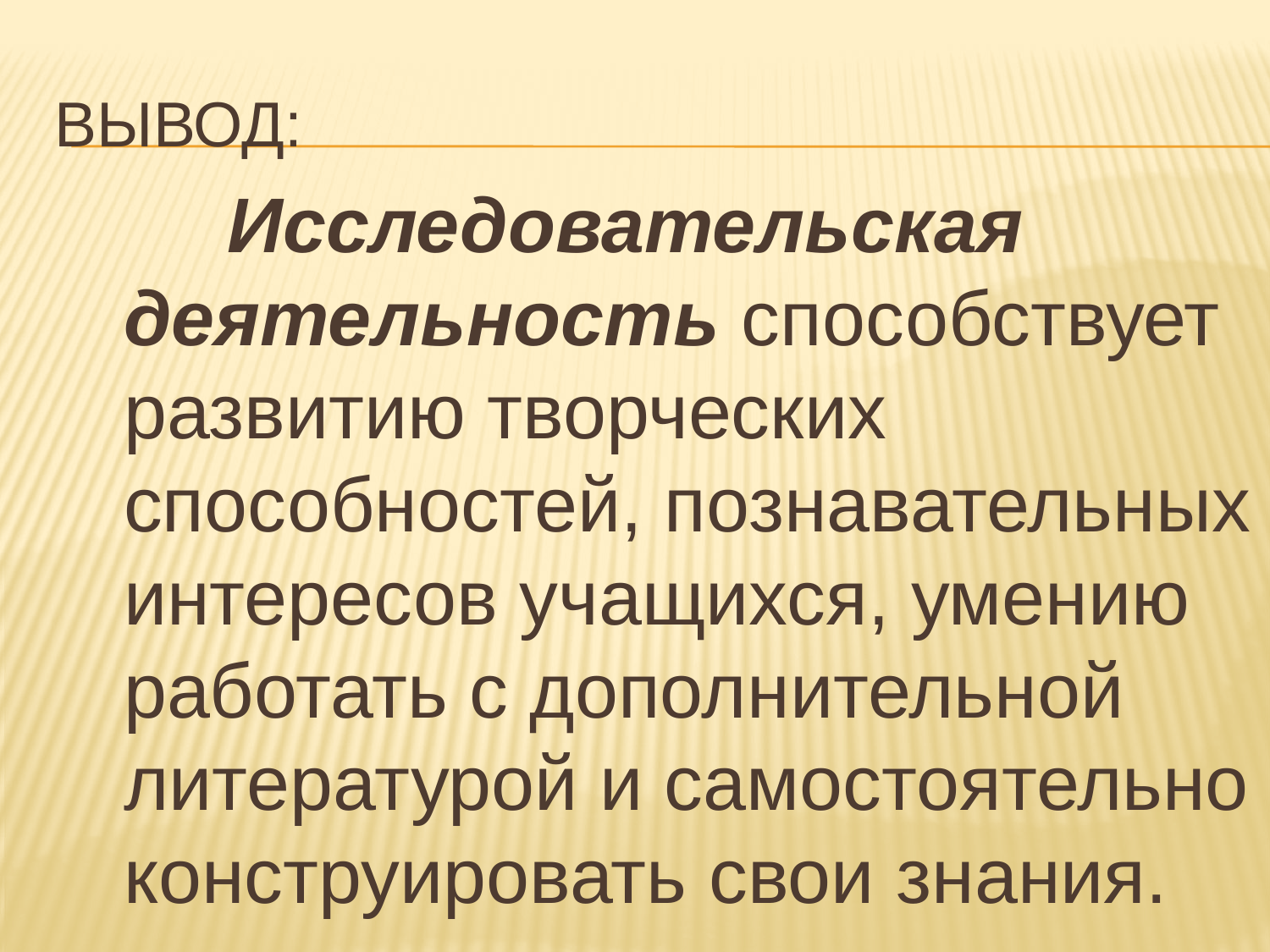

# Вывод:
       Исследовательская деятельность способствует развитию творческих способностей, познавательных интересов учащихся, умению работать с дополнительной литературой и самостоятельно конструировать свои знания.